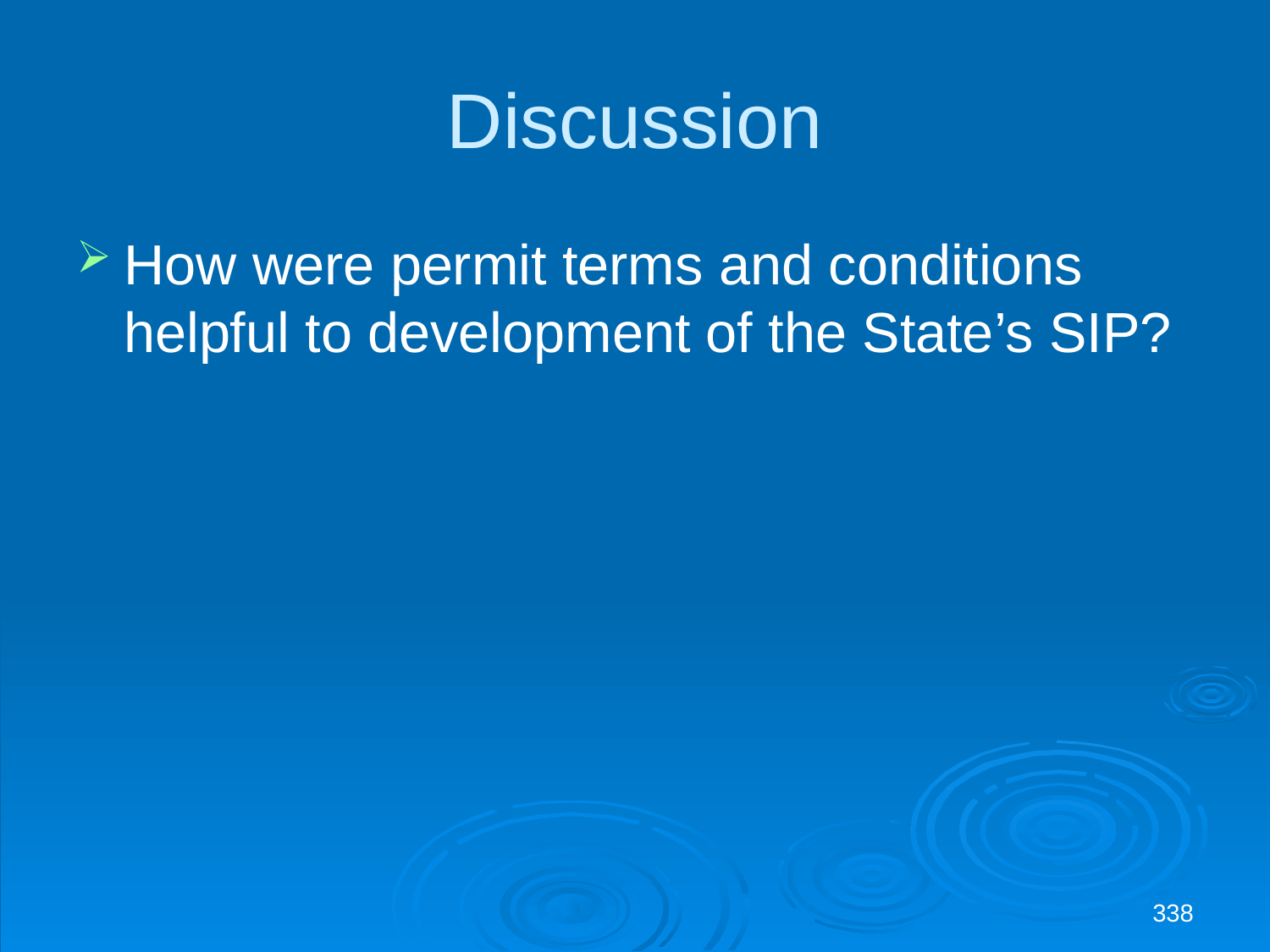

# Discussion
How were permit terms and conditions helpful to development of the State’s SIP?
338